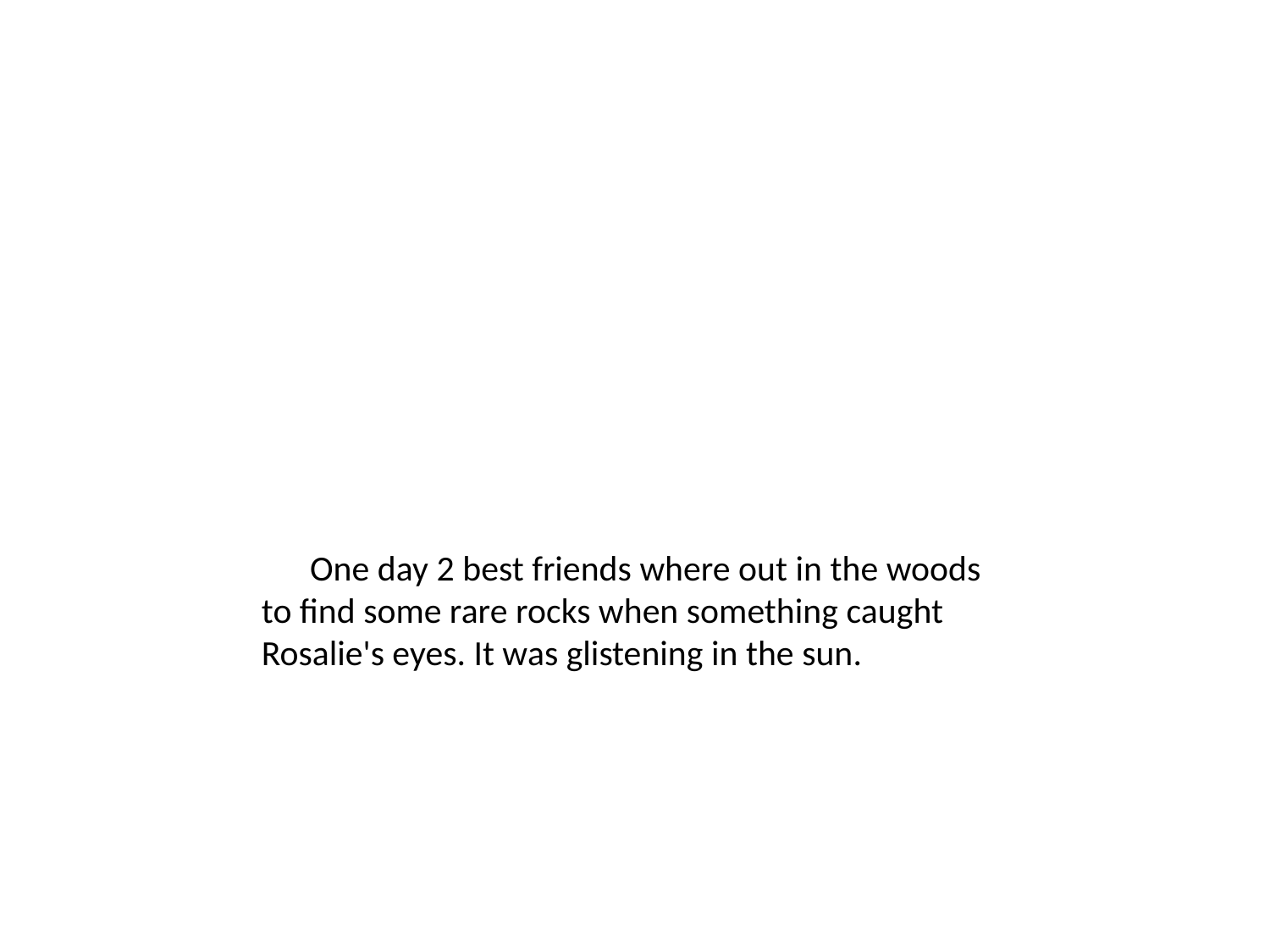

One day 2 best friends where out in the woods to find some rare rocks when something caught Rosalie's eyes. It was glistening in the sun.